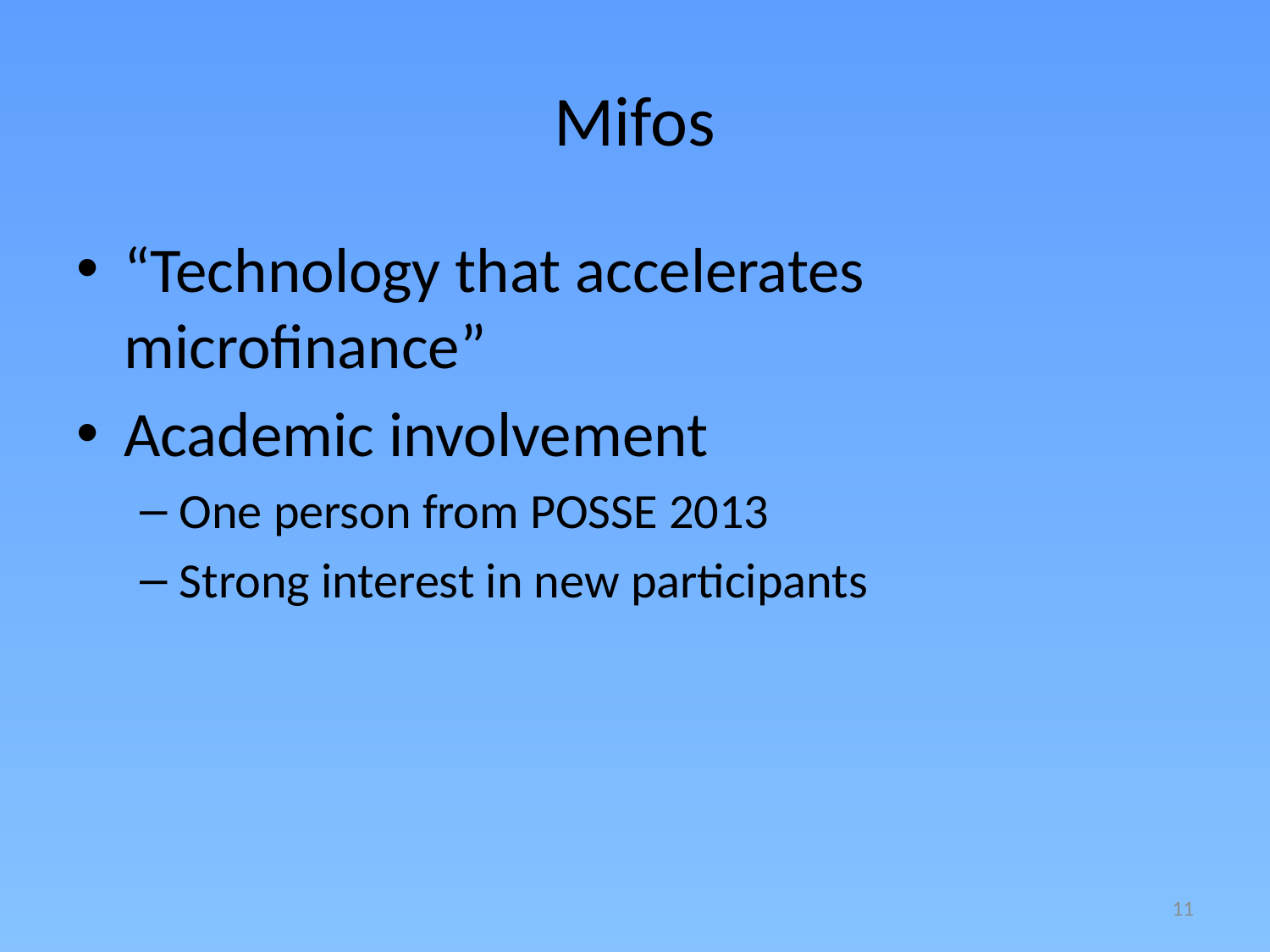

# Mifos
“Technology that accelerates microfinance”
Academic involvement
One person from POSSE 2013
Strong interest in new participants

11